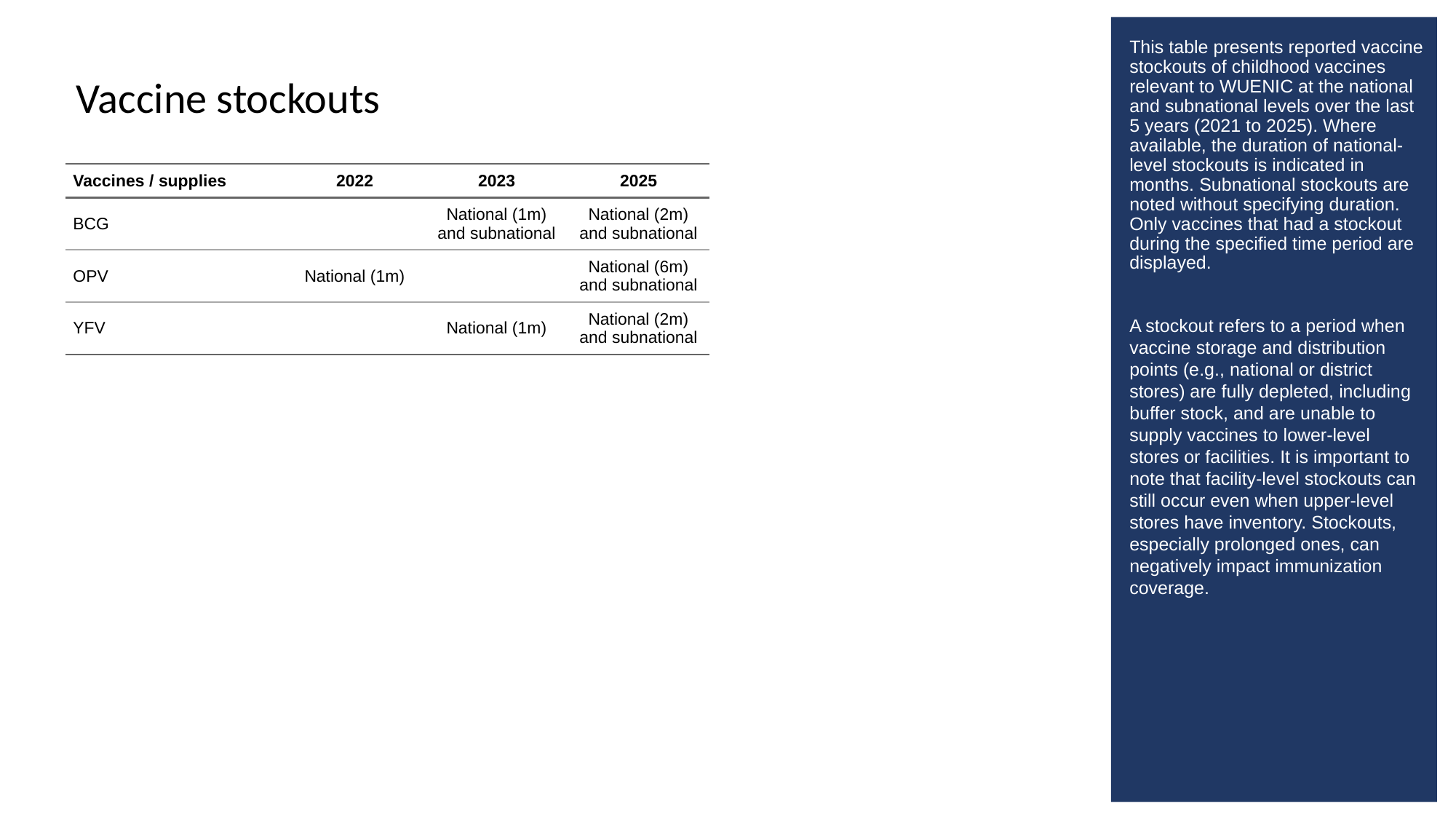

This table presents reported vaccine stockouts of childhood vaccines relevant to WUENIC at the national and subnational levels over the last 5 years (2021 to 2025). Where available, the duration of national-level stockouts is indicated in months. Subnational stockouts are noted without specifying duration. Only vaccines that had a stockout during the specified time period are displayed.

A stockout refers to a period when vaccine storage and distribution points (e.g., national or district stores) are fully depleted, including buffer stock, and are unable to supply vaccines to lower-level stores or facilities. It is important to note that facility-level stockouts can still occur even when upper-level stores have inventory. Stockouts, especially prolonged ones, can negatively impact immunization coverage.
# Vaccine stockouts
| Vaccines / supplies | 2022 | 2023 | 2025 |
| --- | --- | --- | --- |
| BCG |  | National (1m) and subnational | National (2m) and subnational |
| OPV | National (1m) |  | National (6m) and subnational |
| YFV |  | National (1m) | National (2m) and subnational |